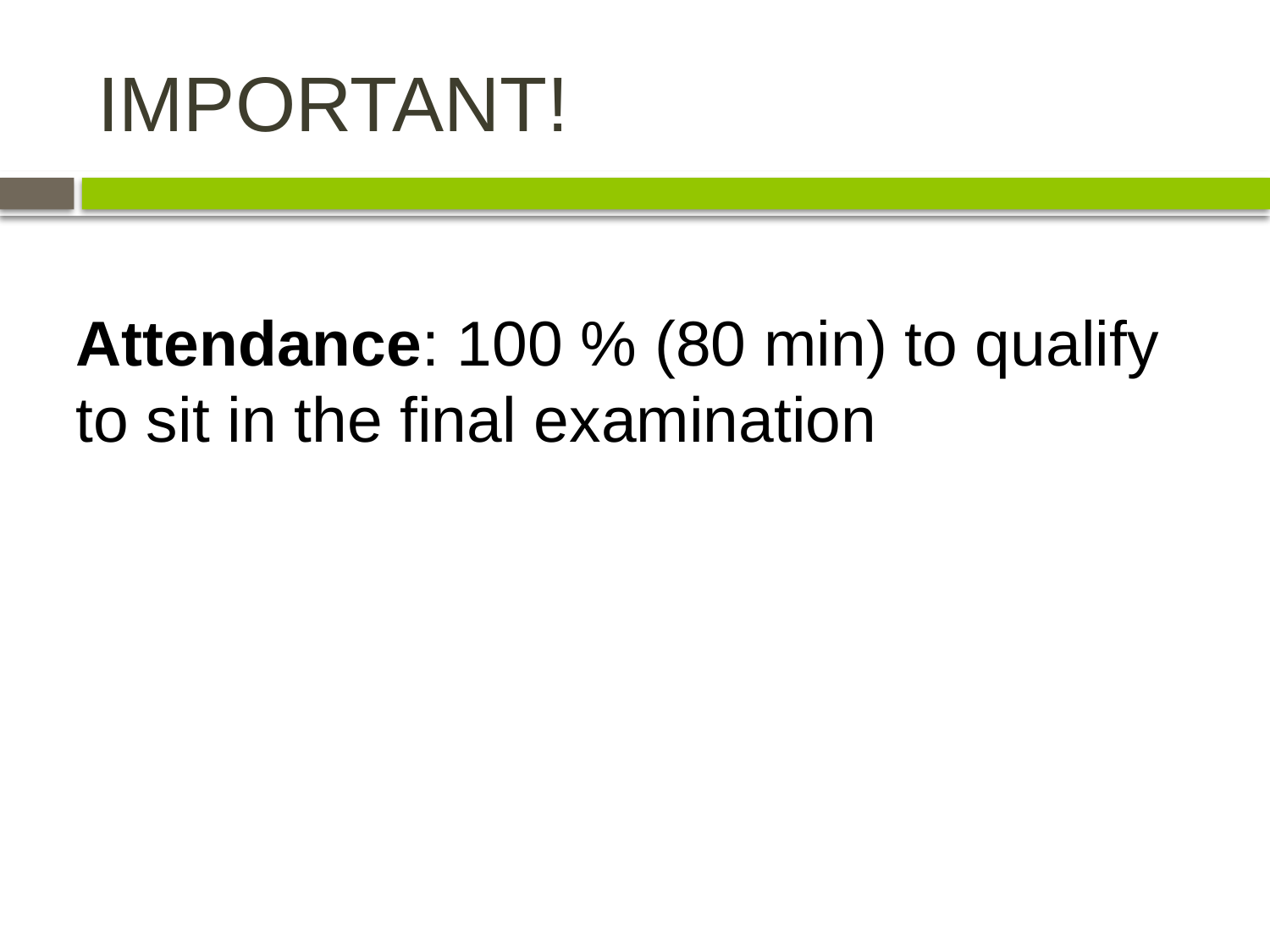

# IMPORTANT!
Attendance: 100 % (80 min) to qualify to sit in the final examination